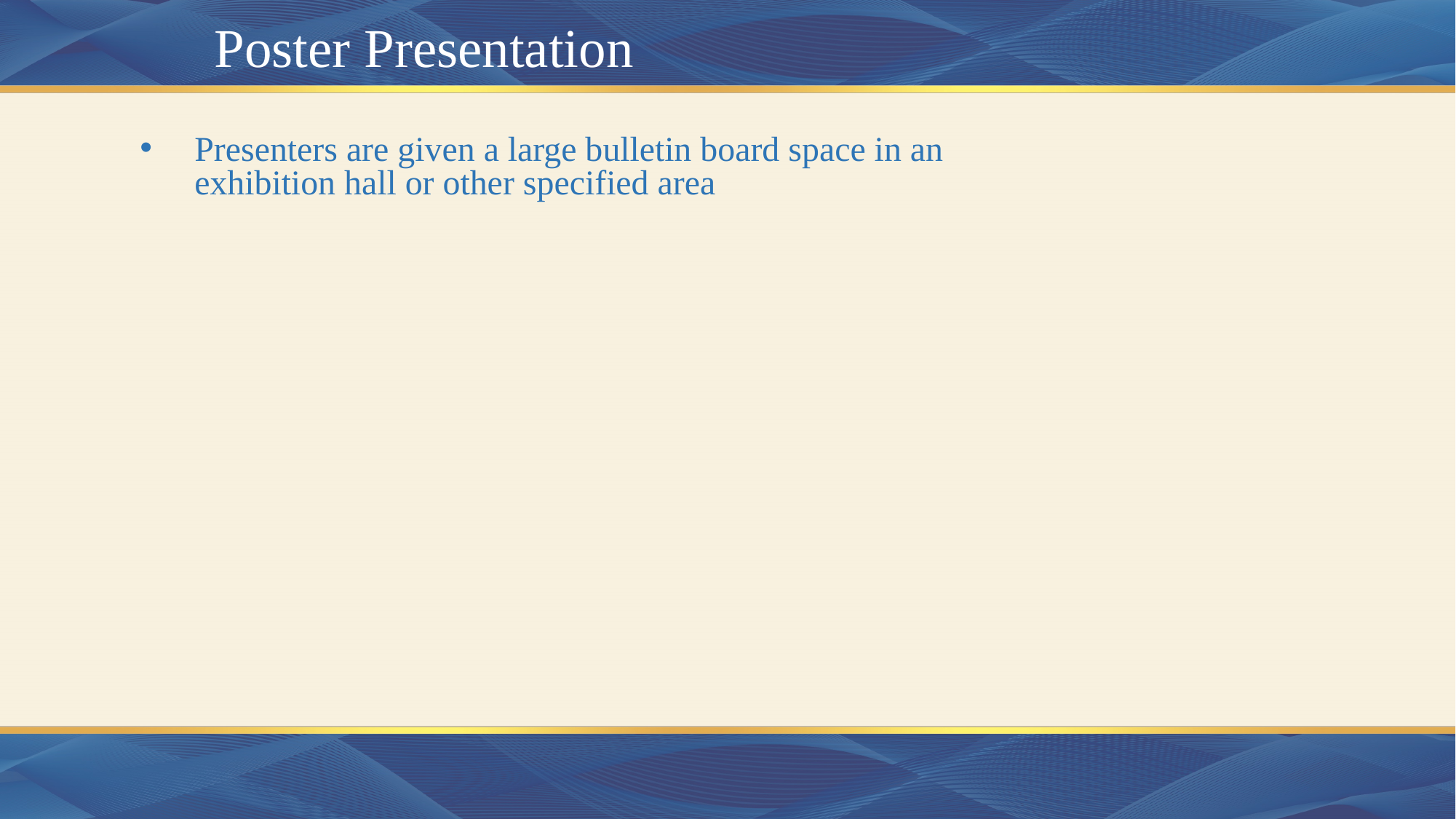

# Poster Presentation
Presenters are given a large bulletin board space in an exhibition hall or other specified area